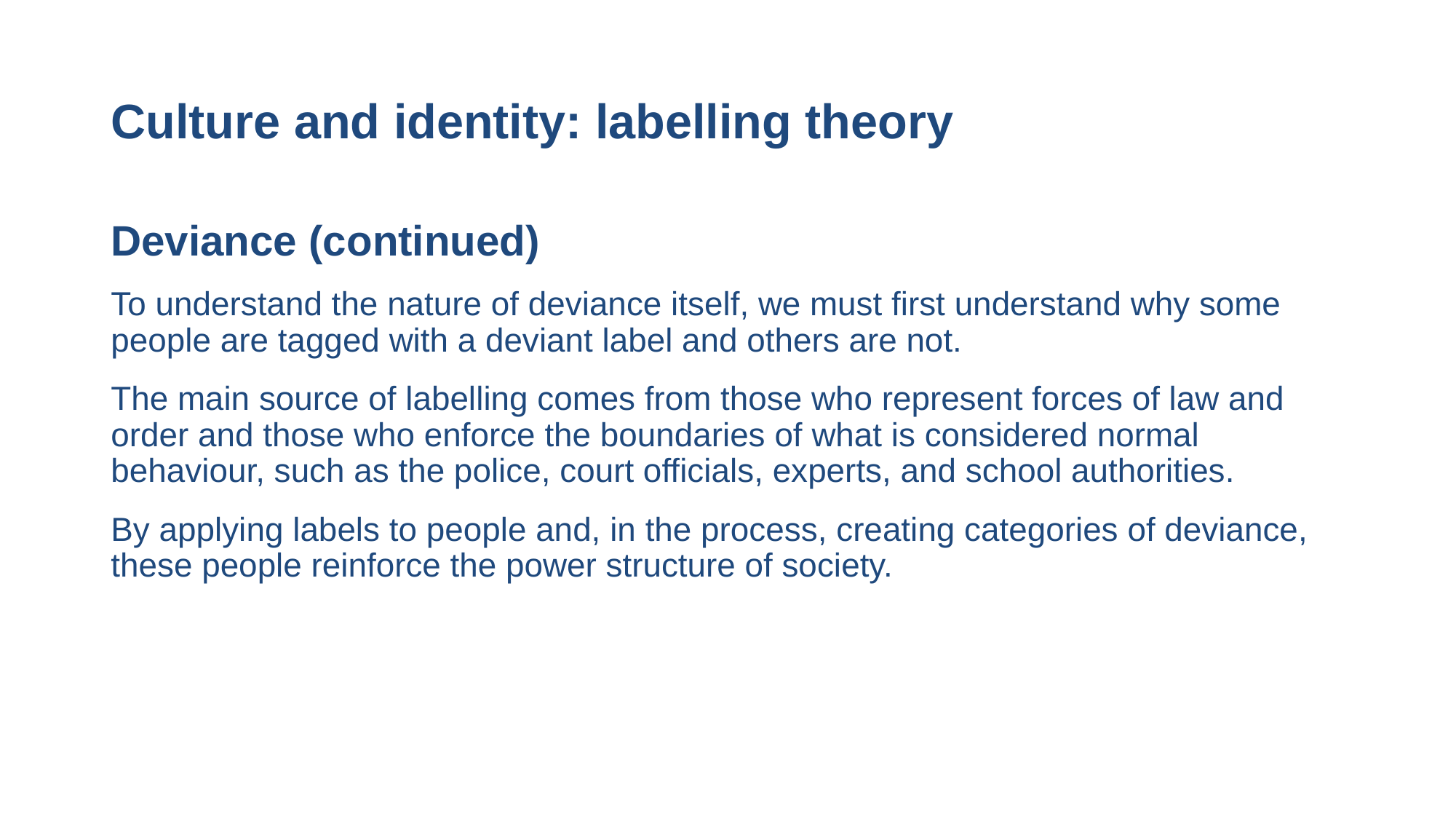

# Culture and identity: labelling theory
Deviance (continued)
To understand the nature of deviance itself, we must first understand why some people are tagged with a deviant label and others are not.
The main source of labelling comes from those who represent forces of law and order and those who enforce the boundaries of what is considered normal behaviour, such as the police, court officials, experts, and school authorities.
By applying labels to people and, in the process, creating categories of deviance, these people reinforce the power structure of society.